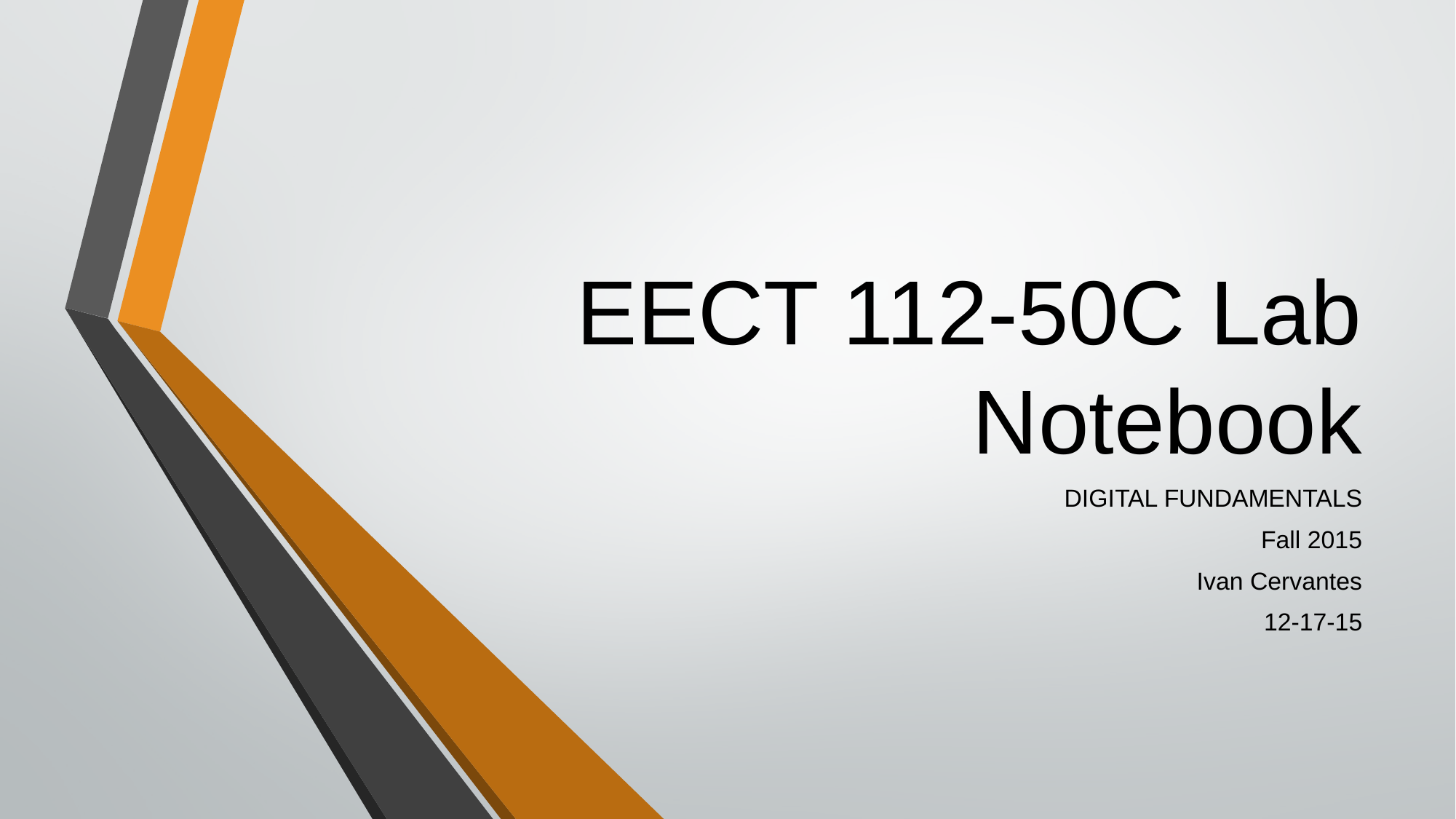

# EECT 112-50C Lab Notebook
DIGITAL FUNDAMENTALS
Fall 2015
Ivan Cervantes
12-17-15